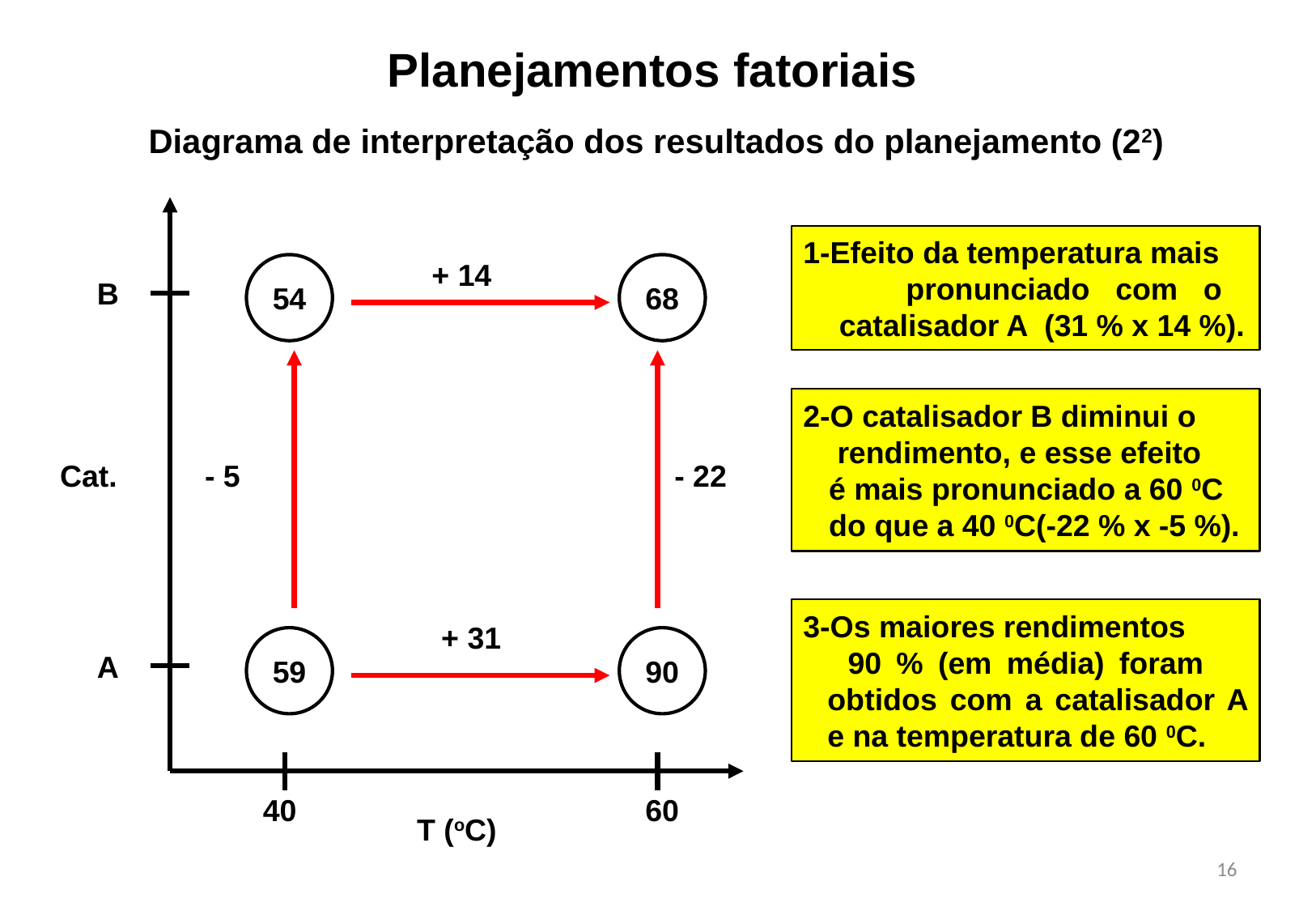

Planejamentos fatoriais
Diagrama de interpretação dos resultados do planejamento (22)
+ 14
54
68
- 22
- 5
+ 31
59
90
B
Cat.
A
40
60
T (oC)
1-Efeito da temperatura mais
    pronunciado com o  catalisador A  (31 % x 14 %).
2-O catalisador B diminui o
    rendimento, e esse efeito
   é mais pronunciado a 60 0C
   do que a 40 0C(-22 % x -5 %).
3-Os maiores rendimentos
   90 % (em média) foram    obtidos com a catalisador A e na temperatura de 60 0C.
16